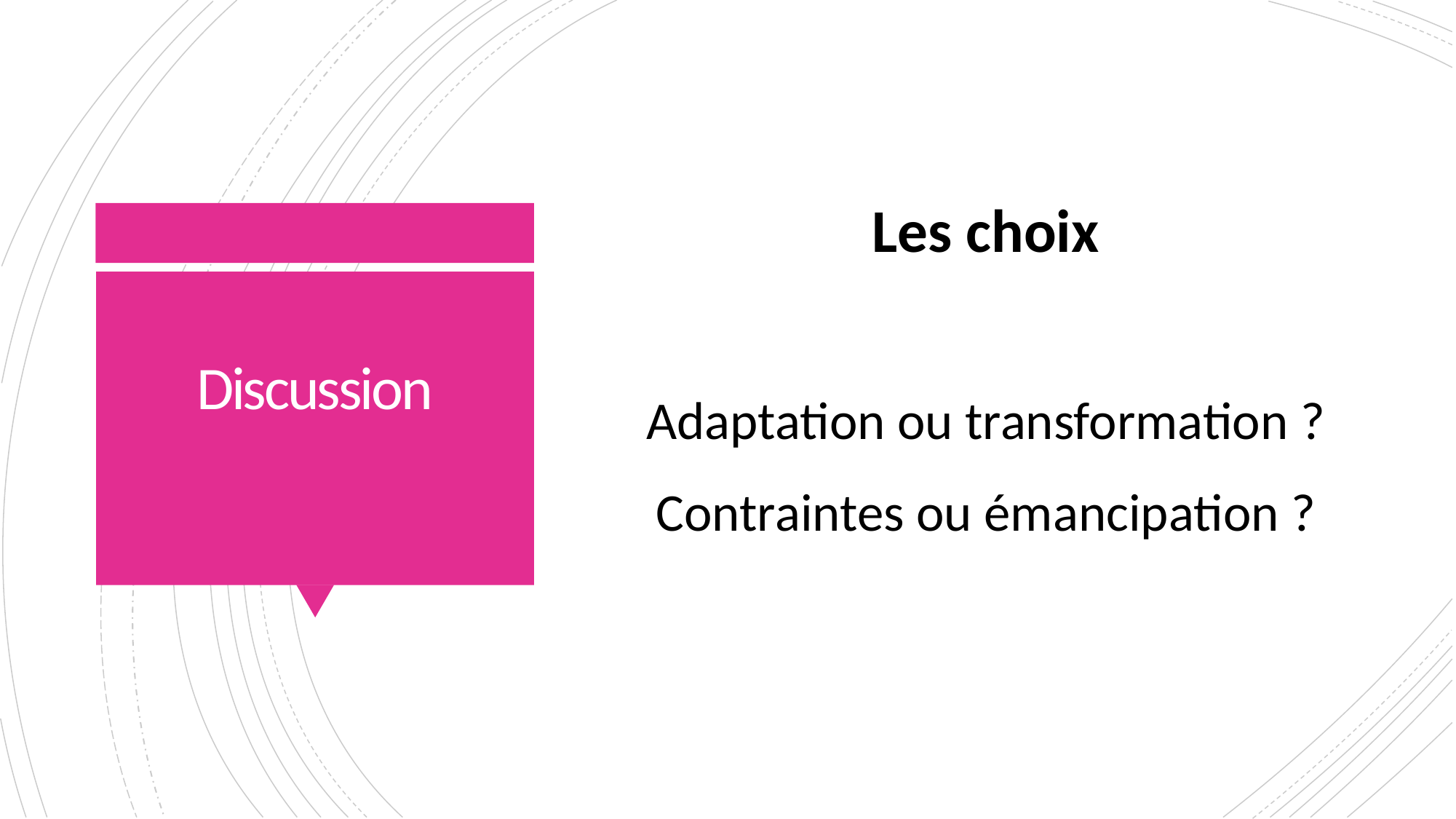

Les choix

Adaptation ou transformation ?
Contraintes ou émancipation ?

# Discussion